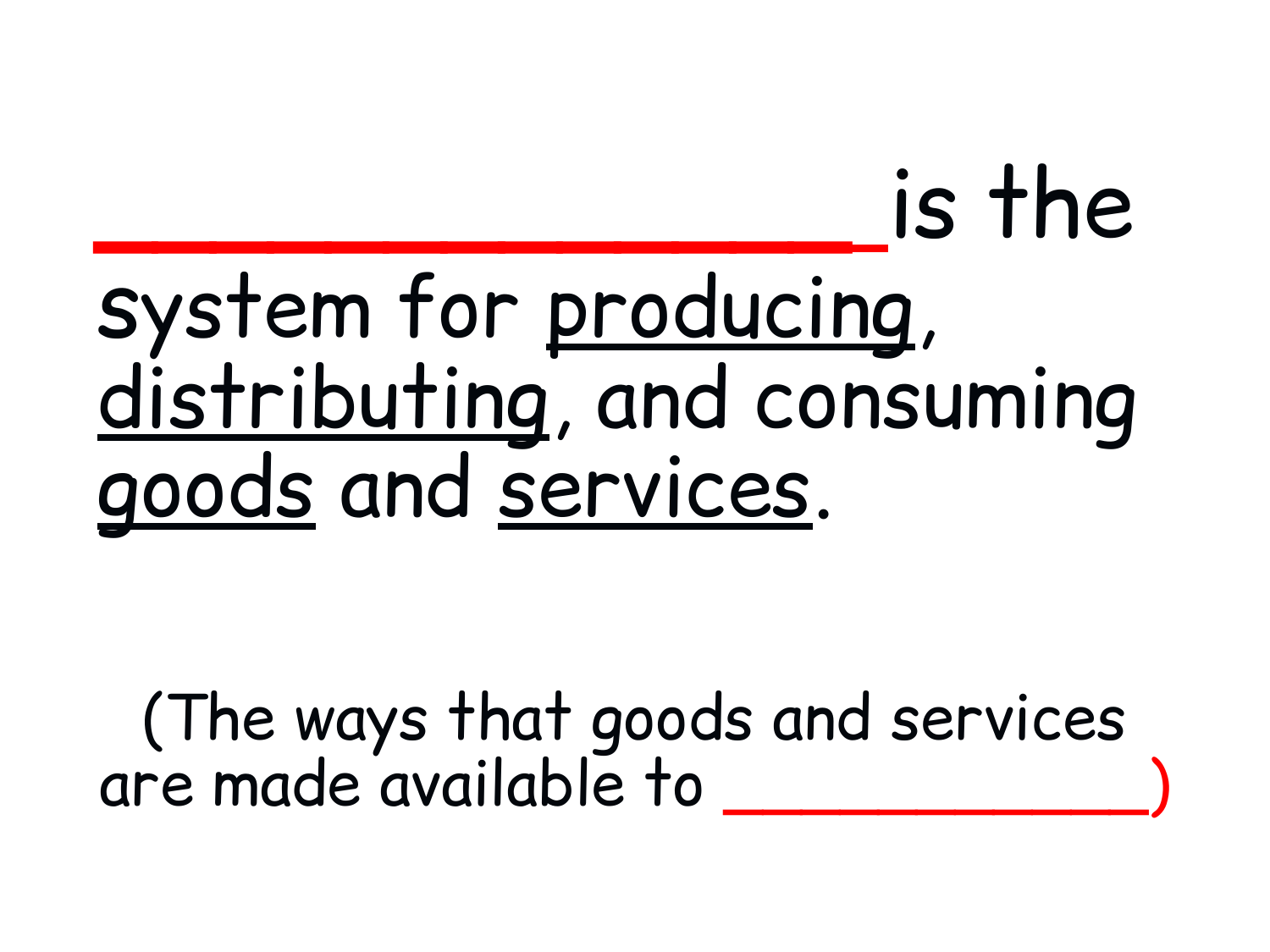

#

_____________ is the system for producing, distributing, and consuming goods and services.

(The ways that goods and services are made available to ___________)